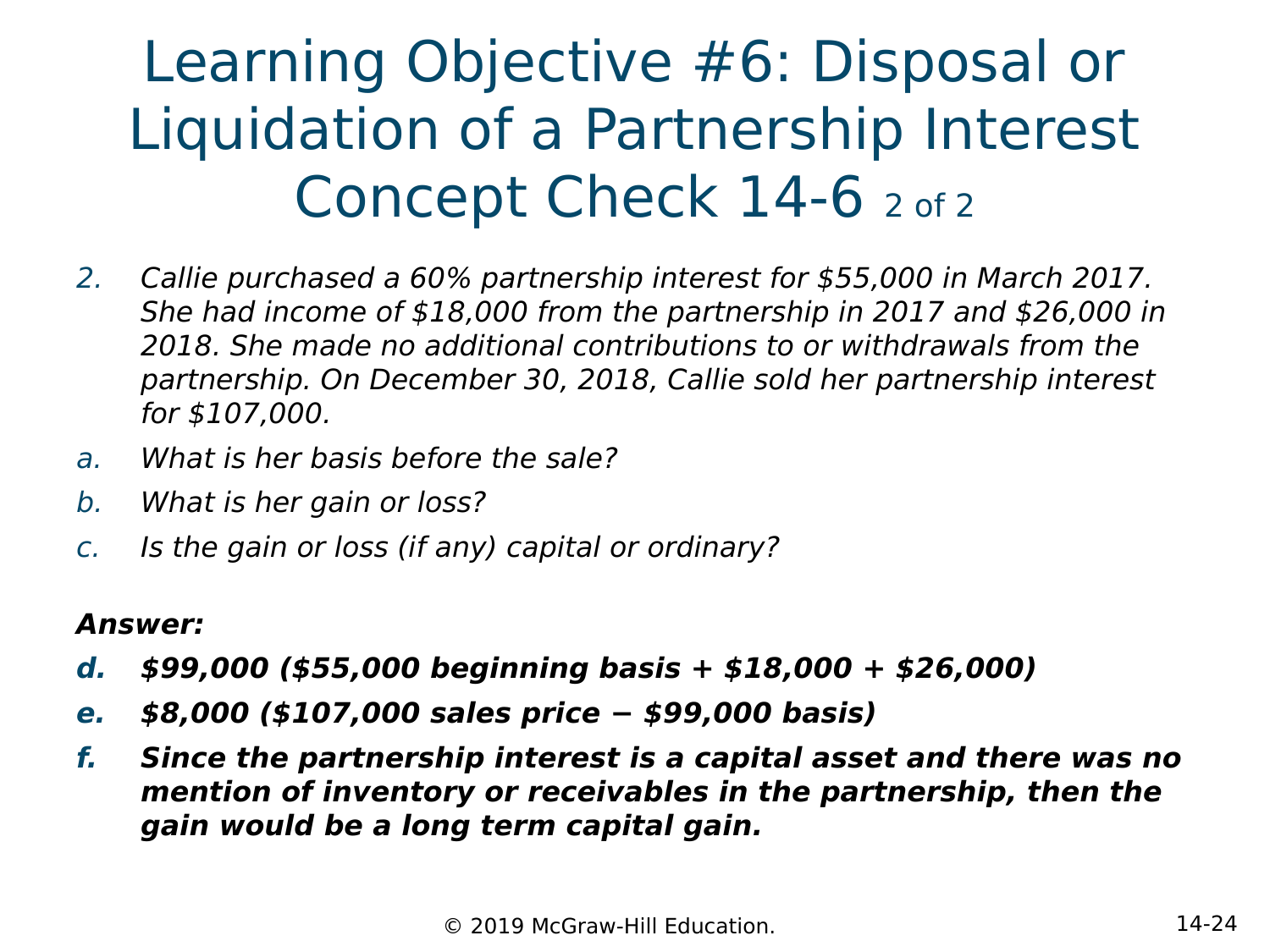

# Learning Objective #6: Disposal or Liquidation of a Partnership Interest Concept Check 14-6 2 of 2
Callie purchased a 60% partnership interest for $55,000 in March 2017. She had income of $18,000 from the partnership in 2017 and $26,000 in 2018. She made no additional contributions to or withdrawals from the partnership. On December 30, 2018, Callie sold her partnership interest for $107,000.
What is her basis before the sale?
What is her gain or loss?
Is the gain or loss (if any) capital or ordinary?
Answer:
$99,000 ($55,000 beginning basis + $18,000 + $26,000)
$8,000 ($107,000 sales price − $99,000 basis)
Since the partnership interest is a capital asset and there was no mention of inventory or receivables in the partnership, then the gain would be a long term capital gain.